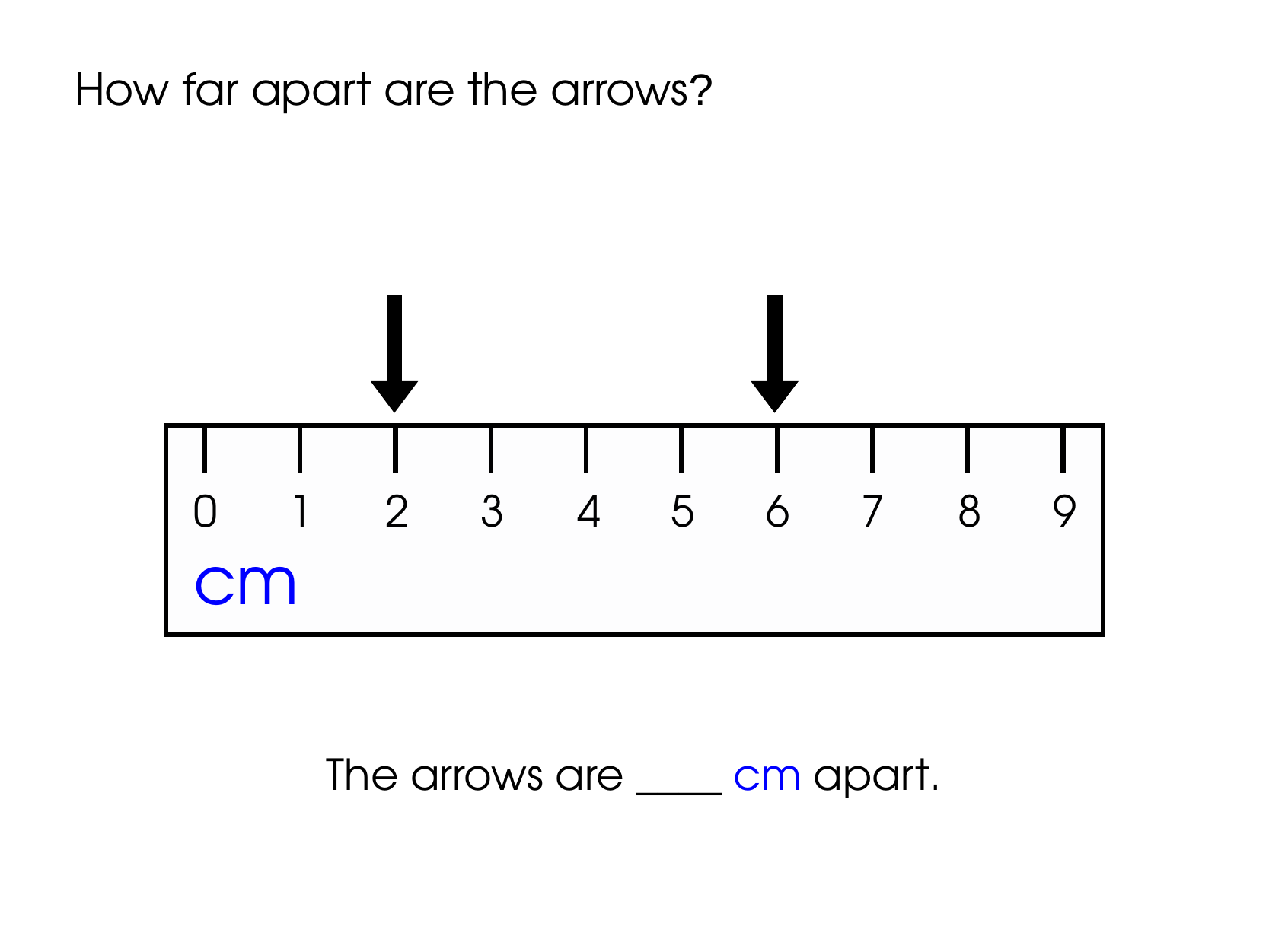

How far apart are the arrows?

0
1
2
3
4
5
6
7
8
9
cm
The arrows are ____ cm apart.